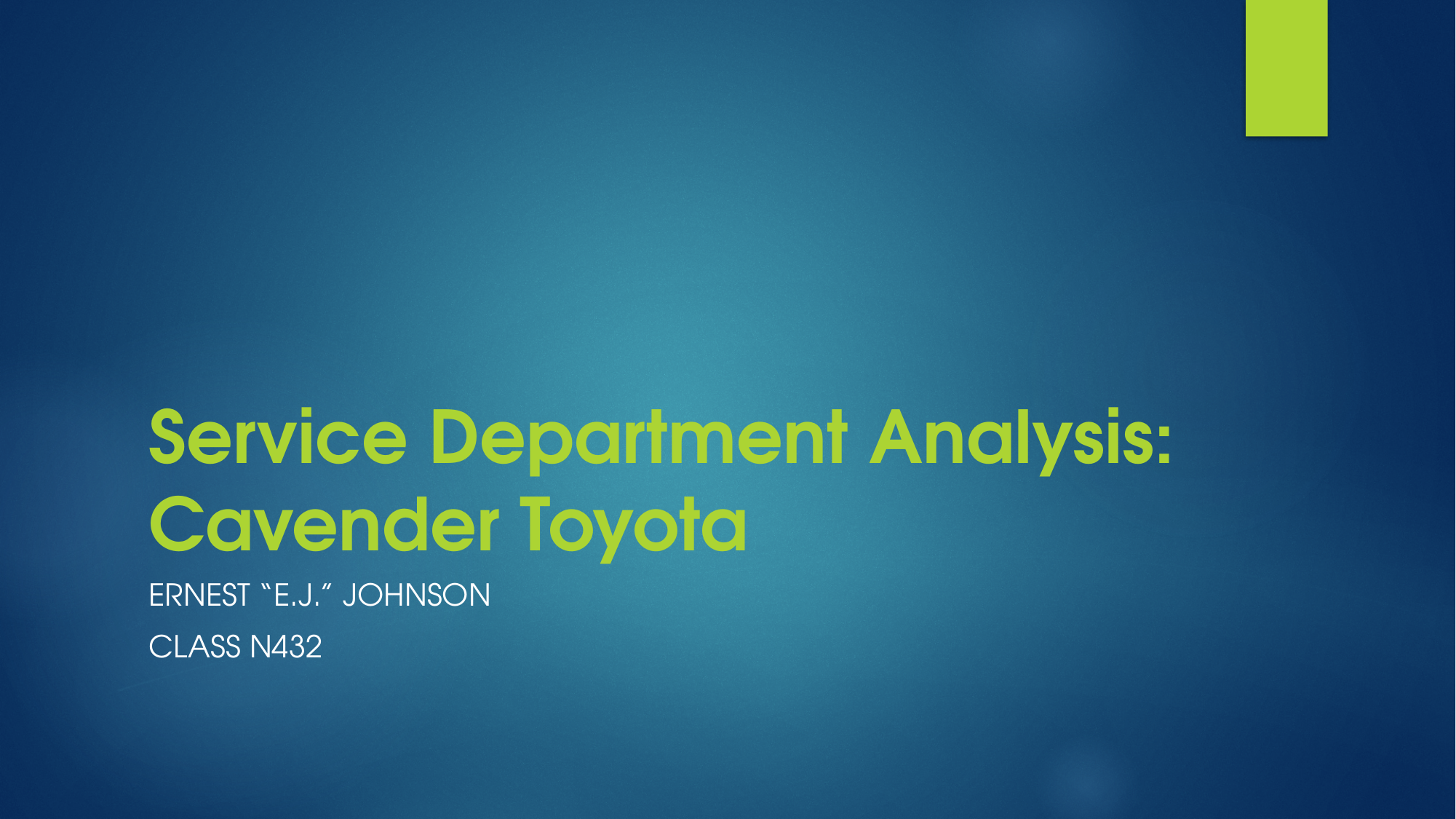

# Service Department Analysis: Cavender Toyota
Ernest “e.J.” Johnson
Class n432